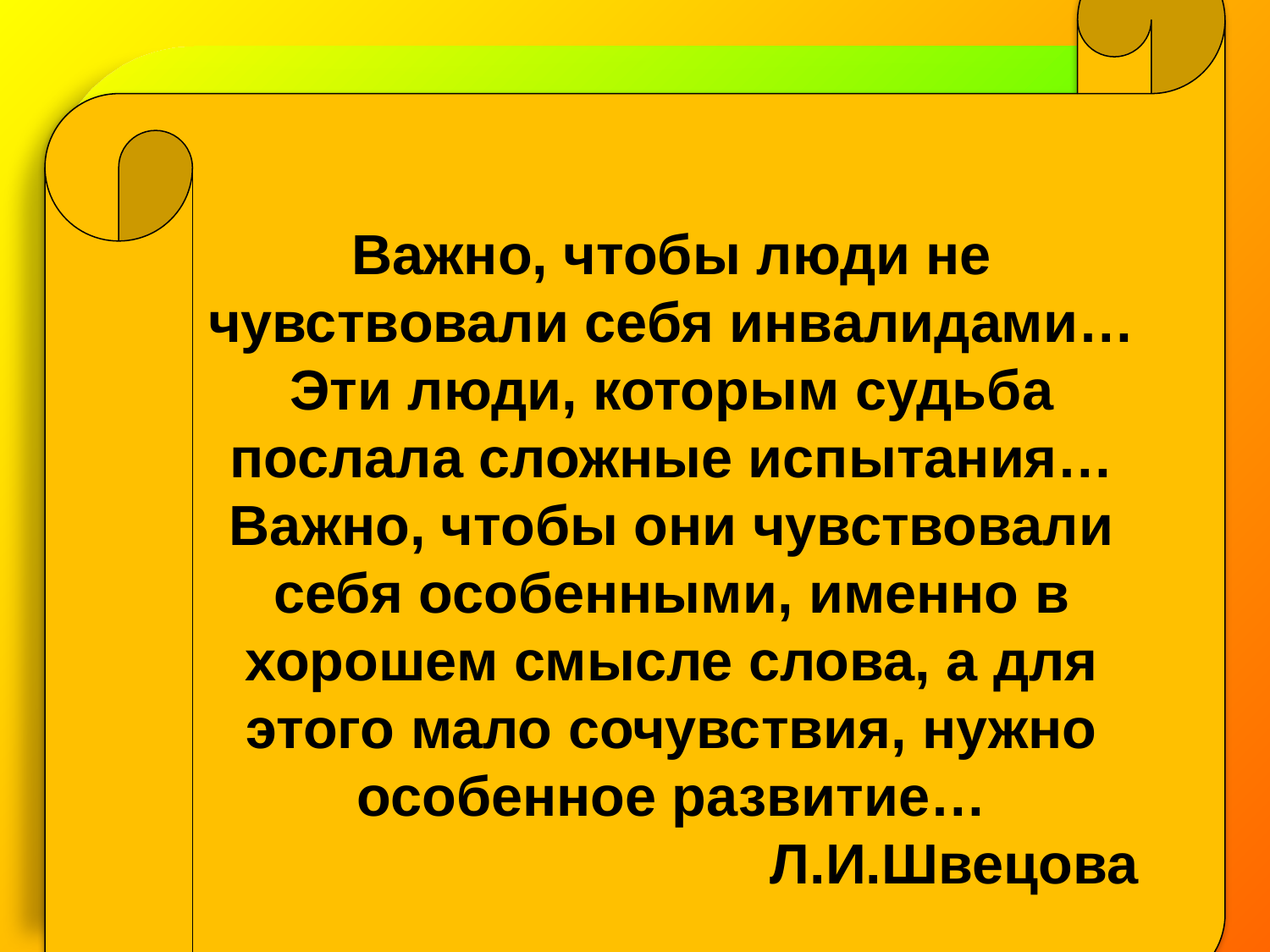

Важно, чтобы люди не чувствовали себя инвалидами… Эти люди, которым судьба послала сложные испытания… Важно, чтобы они чувствовали себя особенными, именно в хорошем смысле слова, а для этого мало сочувствия, нужно особенное развитие…
Л.И.Швецова